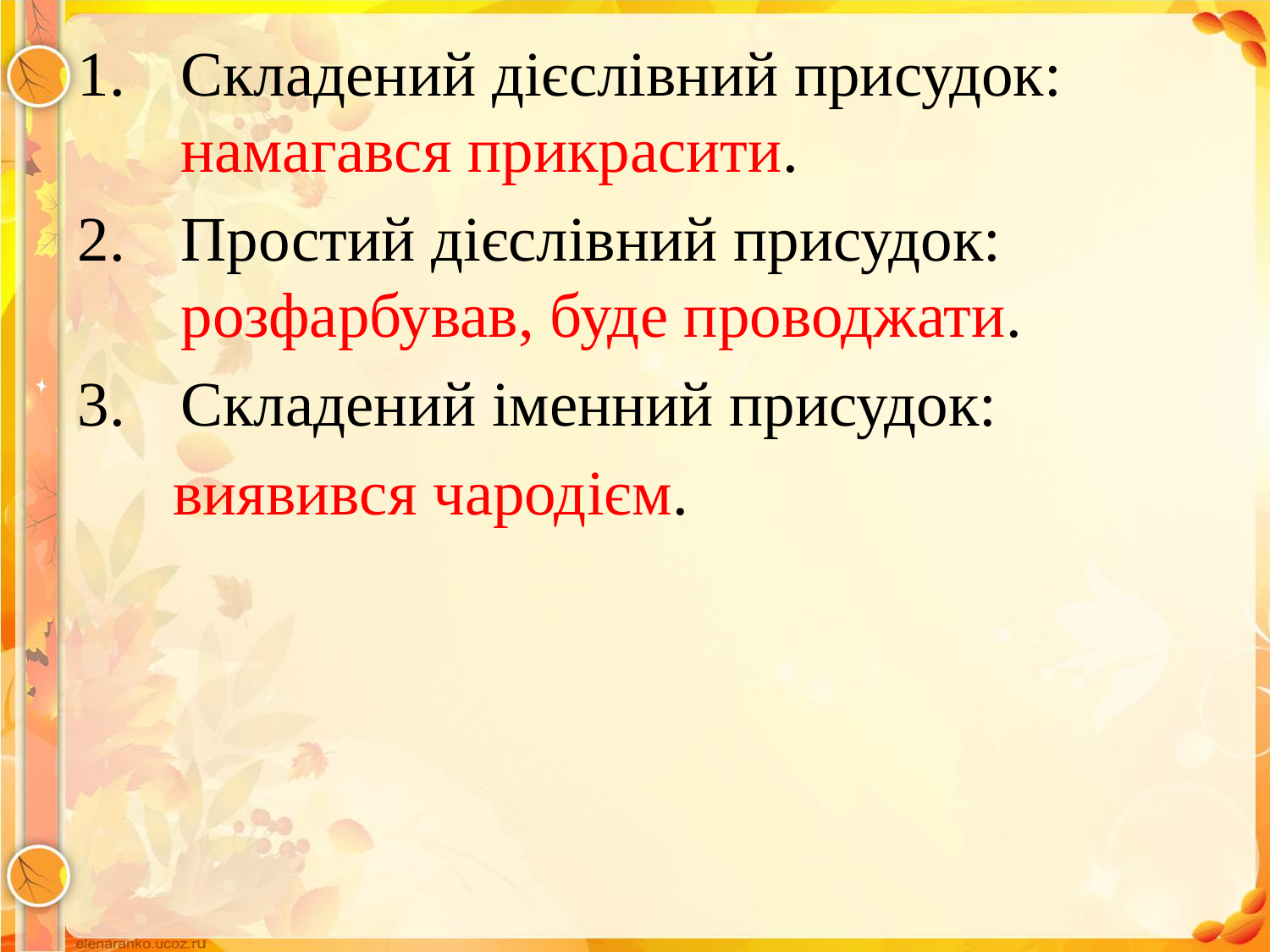

Складений дієслівний присудок: намагався прикрасити.
Простий дієслівний присудок: розфарбував, буде проводжати.
Складений іменний присудок:
      виявився чародієм.